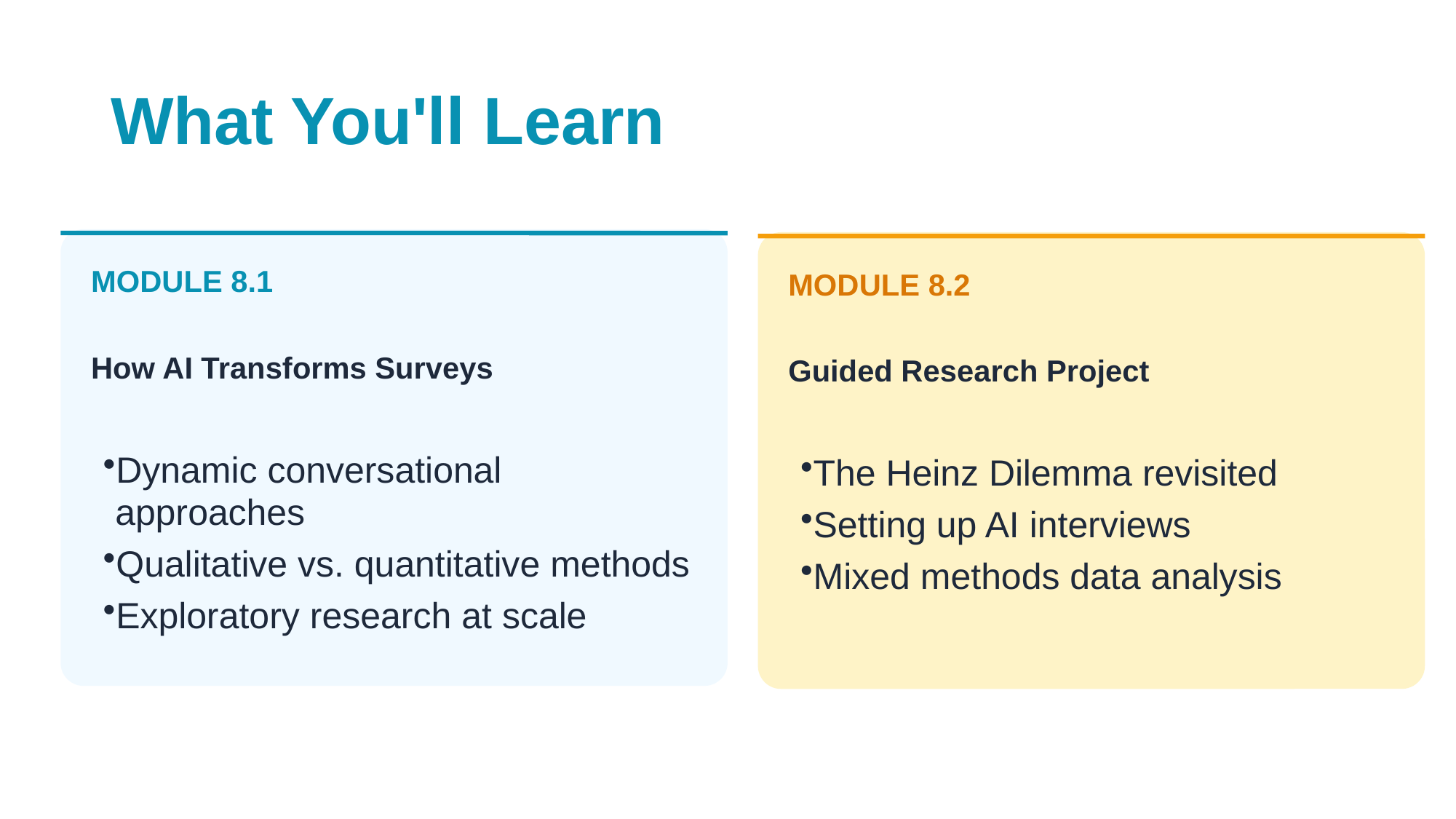

# What You'll Learn

MODULE 8.1
How AI Transforms Surveys
Dynamic conversational approaches
Qualitative vs. quantitative methods
Exploratory research at scale

MODULE 8.2
Guided Research Project
The Heinz Dilemma revisited
Setting up AI interviews
Mixed methods data analysis